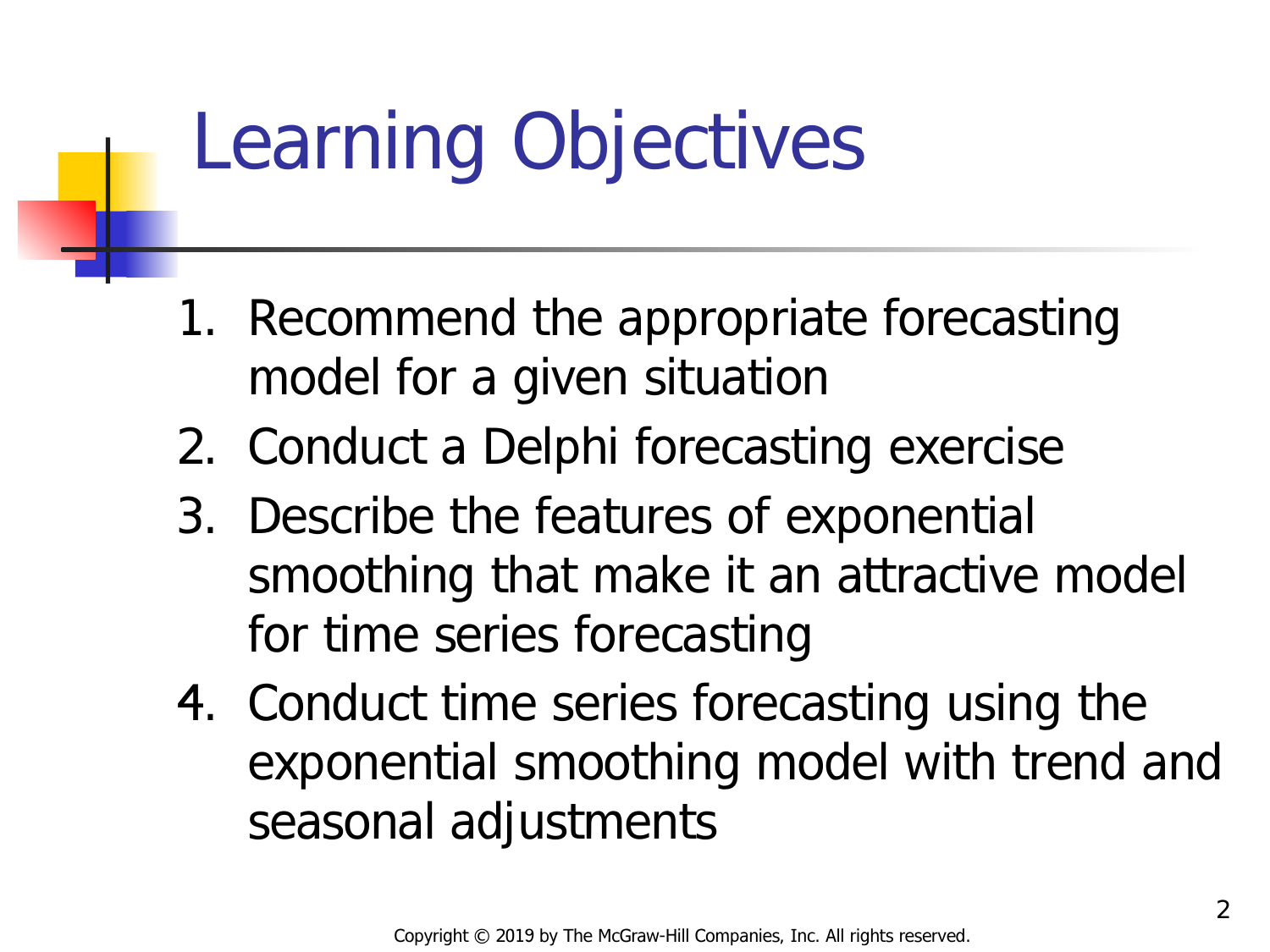

# Learning Objectives
Recommend the appropriate forecasting model for a given situation
Conduct a Delphi forecasting exercise
Describe the features of exponential smoothing that make it an attractive model for time series forecasting
Conduct time series forecasting using the exponential smoothing model with trend and seasonal adjustments
2
Copyright © 2019 by The McGraw-Hill Companies, Inc. All rights reserved.